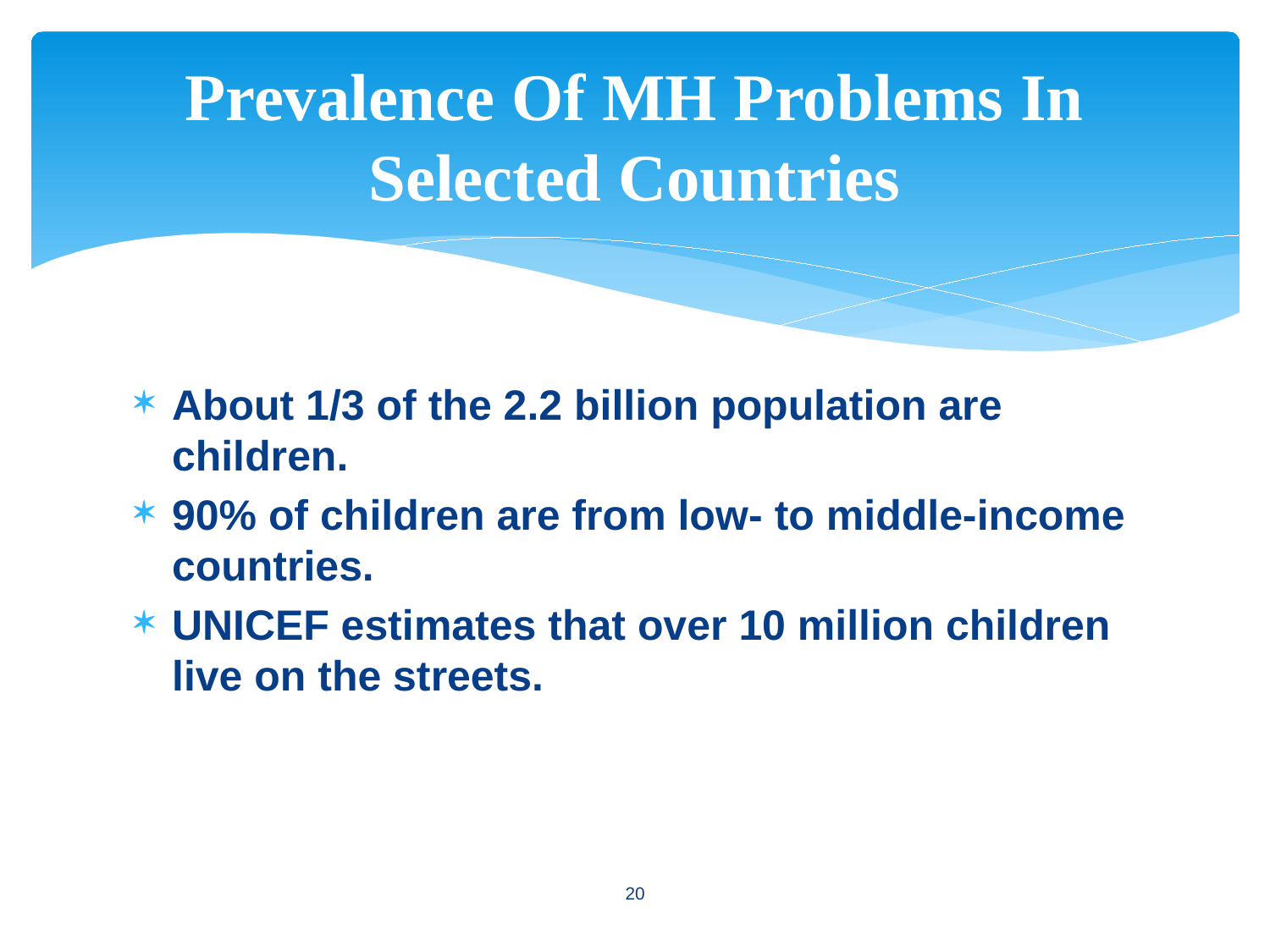

# Prevalence Of MH Problems In Selected Countries
About 1/3 of the 2.2 billion population are children.
90% of children are from low- to middle-income countries.
UNICEF estimates that over 10 million children live on the streets.
20